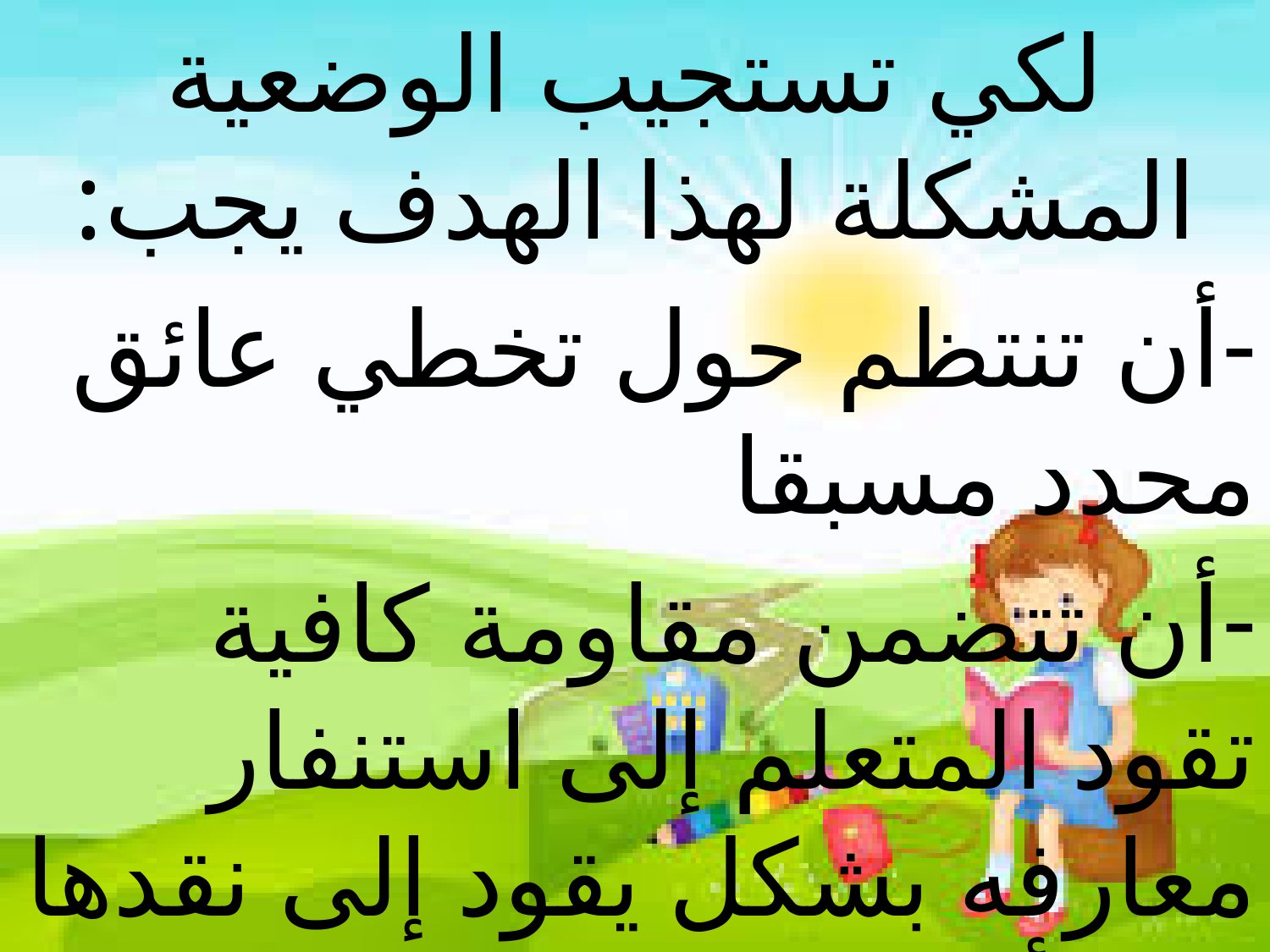

لكي تستجيب الوضعية المشكلة لهذا الهدف يجب:
أن تنتظم حول تخطي عائق محدد مسبقا
أن تتضمن مقاومة كافية تقود المتعلم إلى استنفار معارفه بشكل يقود إلى نقدها لبناء أفكار جديدة